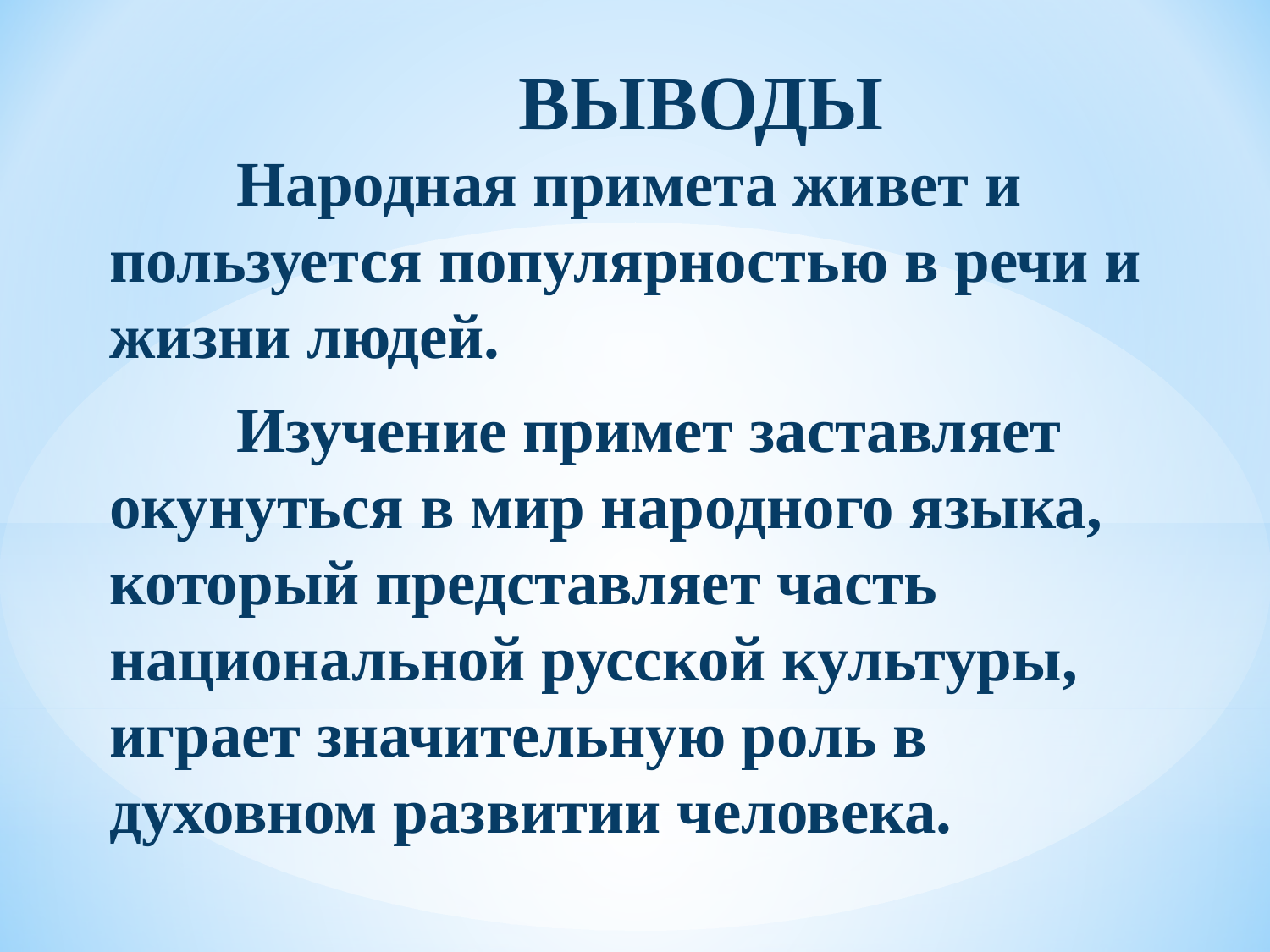

# ВЫВОДЫ
		Народная примета живет и пользуется популярностью в речи и жизни людей.
 		Изучение примет заставляет окунуться в мир народного языка, который представляет часть национальной русской культуры, играет значительную роль в духовном развитии человека.